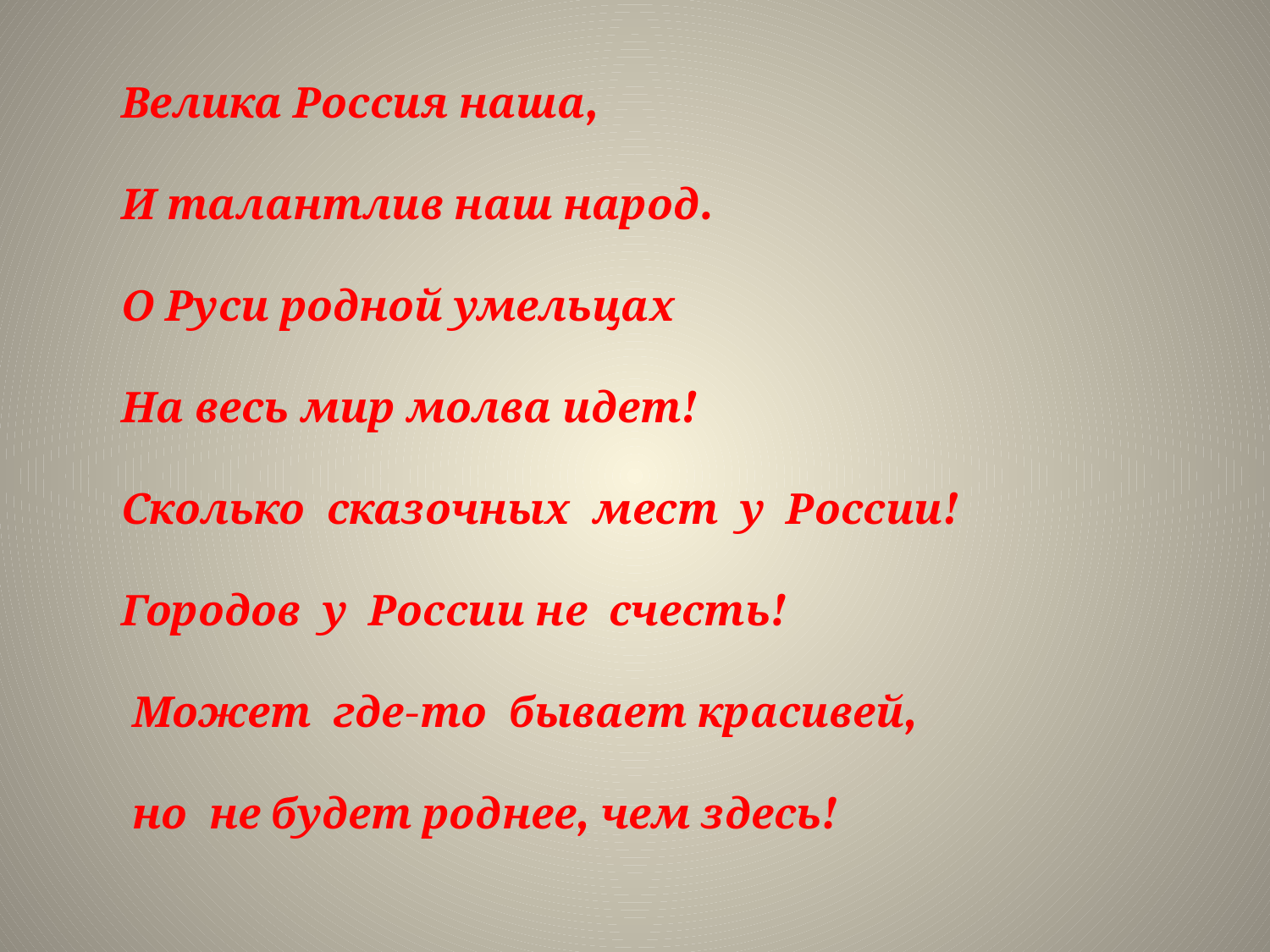

Велика Россия наша,

И талантлив наш народ.

О Руси родной умельцах

На весь мир молва идет!

Сколько  сказочных  мест  у  России!

Городов  у  России не  счесть!

 Может  где-то  бывает красивей,

 но  не будет роднее, чем здесь!